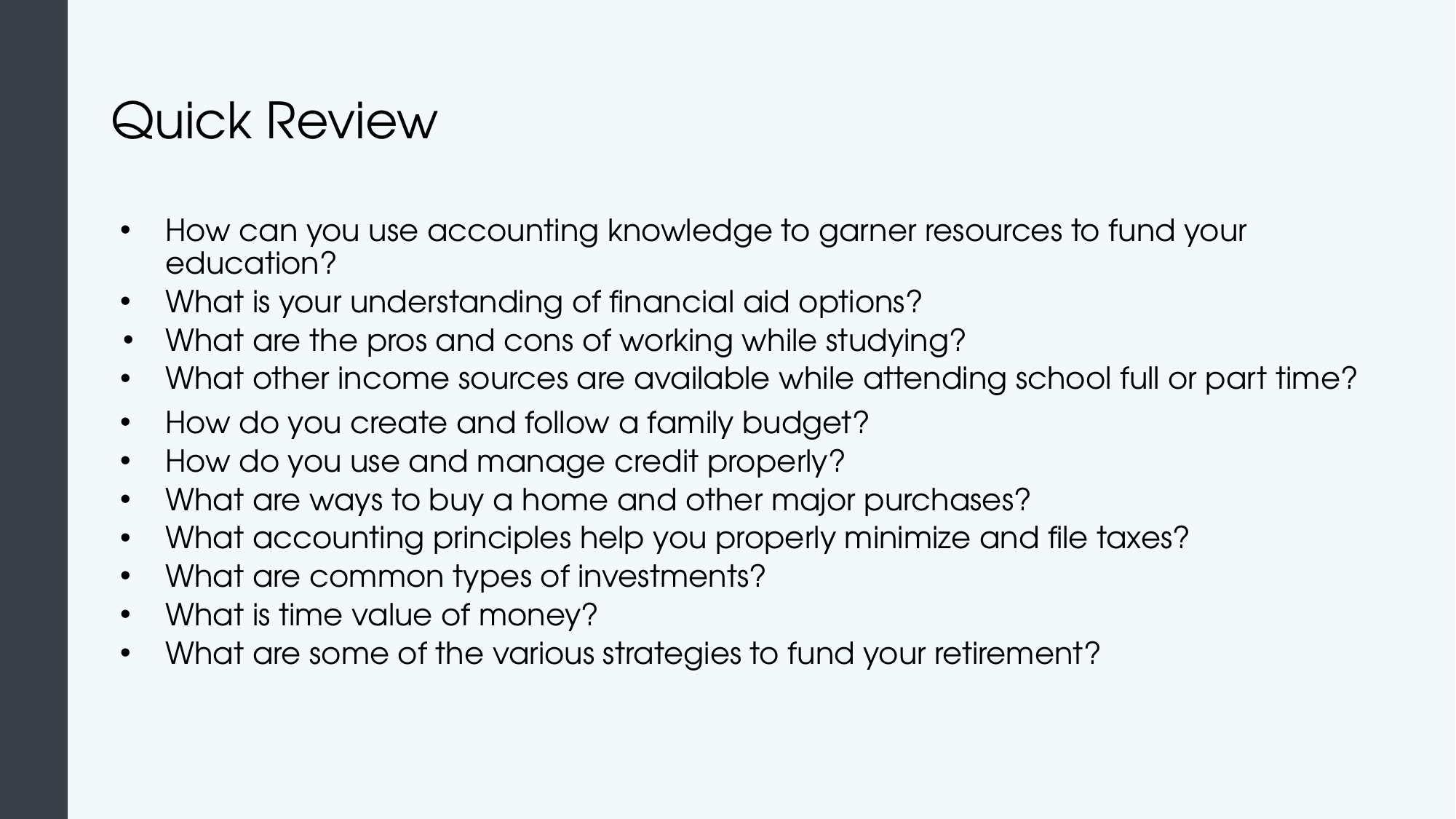

# Quick Review
How can you use accounting knowledge to garner resources to fund your education?
What is your understanding of financial aid options?
What are the pros and cons of working while studying?
What other income sources are available while attending school full or part time?
How do you create and follow a family budget?
How do you use and manage credit properly?
What are ways to buy a home and other major purchases?
What accounting principles help you properly minimize and file taxes?
What are common types of investments?
What is time value of money?
What are some of the various strategies to fund your retirement?